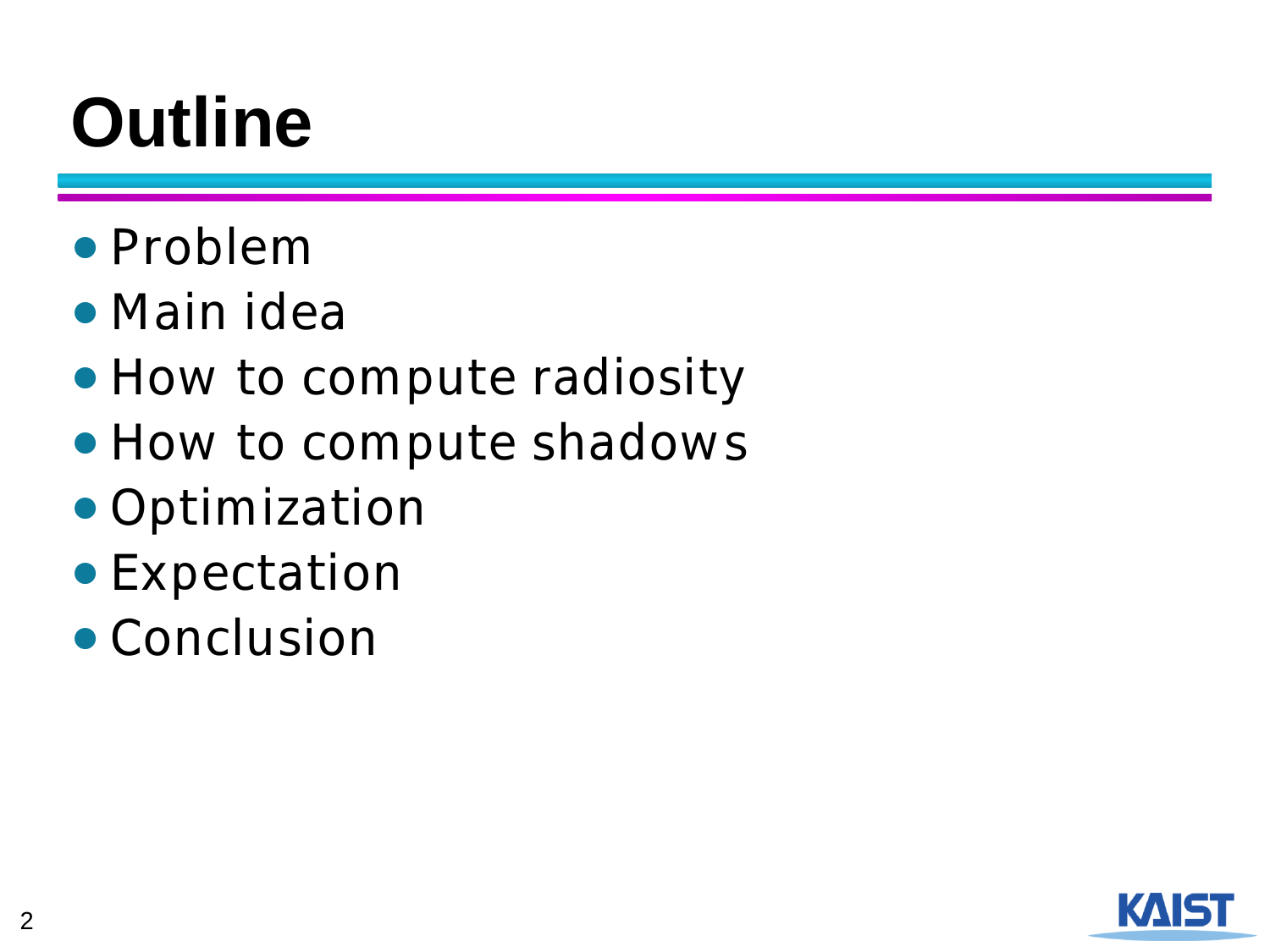

# Outline
Problem
Main idea
How to compute radiosity
How to compute shadows
Optimization
Expectation
Conclusion